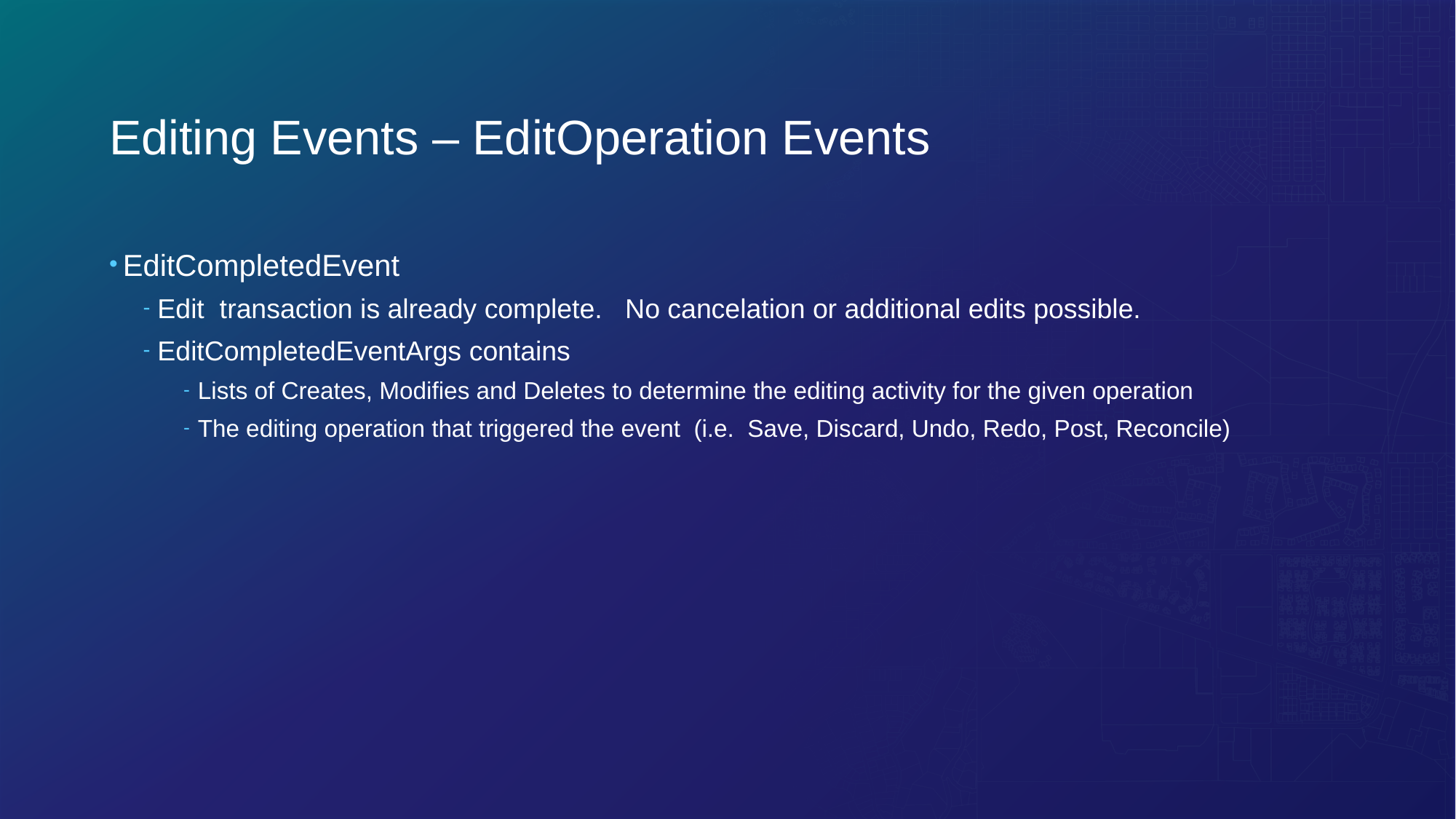

# Editing Events – EditOperation Events
EditCompletedEvent
Edit  transaction is already complete.   No cancelation or additional edits possible.
EditCompletedEventArgs contains
Lists of Creates, Modifies and Deletes to determine the editing activity for the given operation
The editing operation that triggered the event  (i.e.  Save, Discard, Undo, Redo, Post, Reconcile)